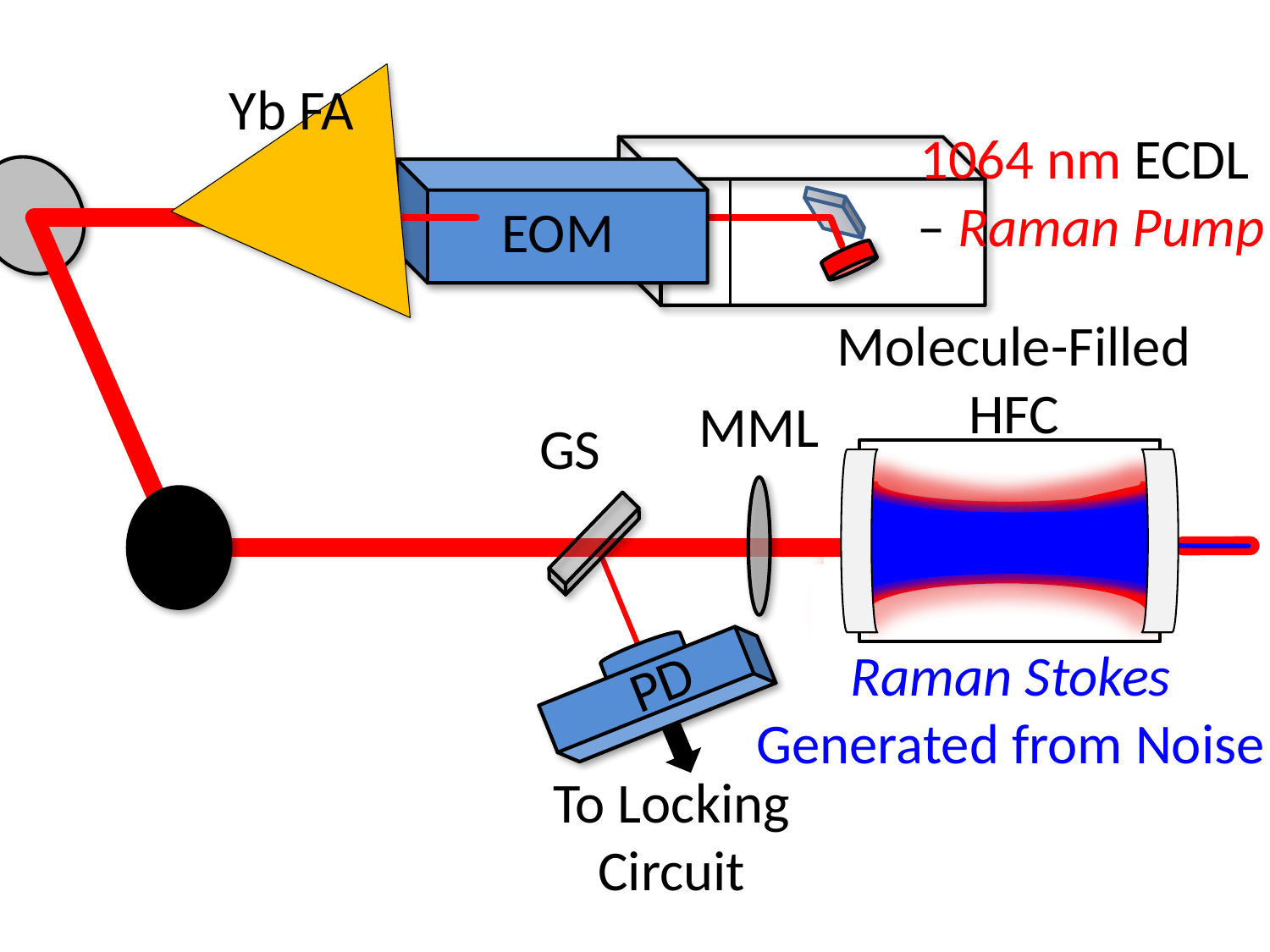

Yb FA

1064 nm ECDL
 – Raman Pump

EOM

Molecule-Filled
HFC
MML
GS

Raman Stokes Generated from Noise
PD

To Locking Circuit